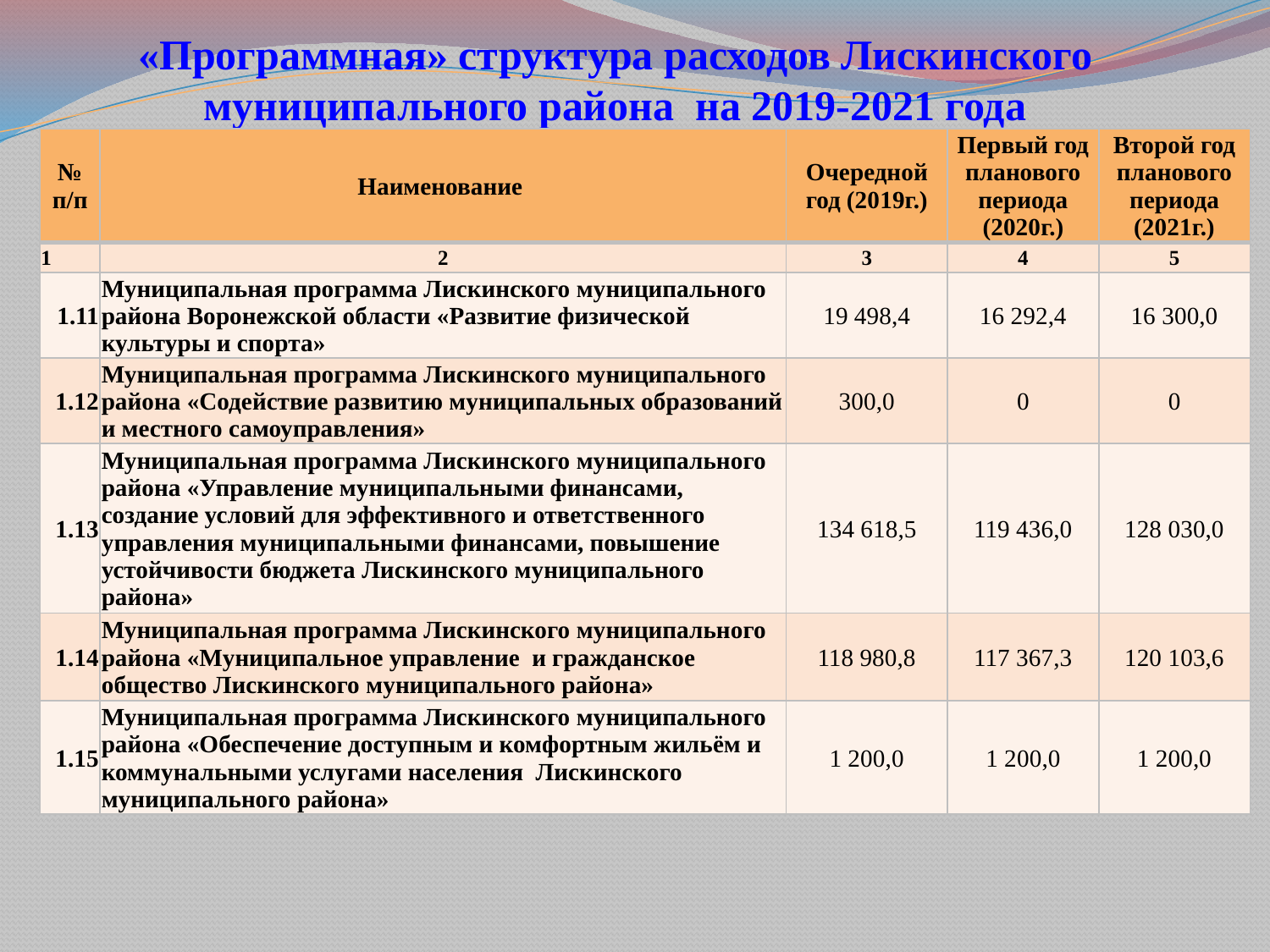

# «Программная» структура расходов Лискинского муниципального района  на 2019-2021 года
| № п/п | Наименование | Очередной год (2019г.) | Первый год планового периода (2020г.) | Второй год планового периода (2021г.) |
| --- | --- | --- | --- | --- |
| 1 | 2 | 3 | 4 | 5 |
| 1.11 | Муниципальная программа Лискинского муниципального района Воронежской области «Развитие физической культуры и спорта» | 19 498,4 | 16 292,4 | 16 300,0 |
| 1.12 | Муниципальная программа Лискинского муниципального района «Содействие развитию муниципальных образований и местного самоуправления» | 300,0 | 0 | 0 |
| 1.13 | Муниципальная программа Лискинского муниципального района «Управление муниципальными финансами, создание условий для эффективного и ответственного управления муниципальными финансами, повышение устойчивости бюджета Лискинского муниципального района» | 134 618,5 | 119 436,0 | 128 030,0 |
| 1.14 | Муниципальная программа Лискинского муниципального района «Муниципальное управление и гражданское общество Лискинского муниципального района» | 118 980,8 | 117 367,3 | 120 103,6 |
| 1.15 | Муниципальная программа Лискинского муниципального района «Обеспечение доступным и комфортным жильём и коммунальными услугами населения Лискинского муниципального района» | 1 200,0 | 1 200,0 | 1 200,0 |